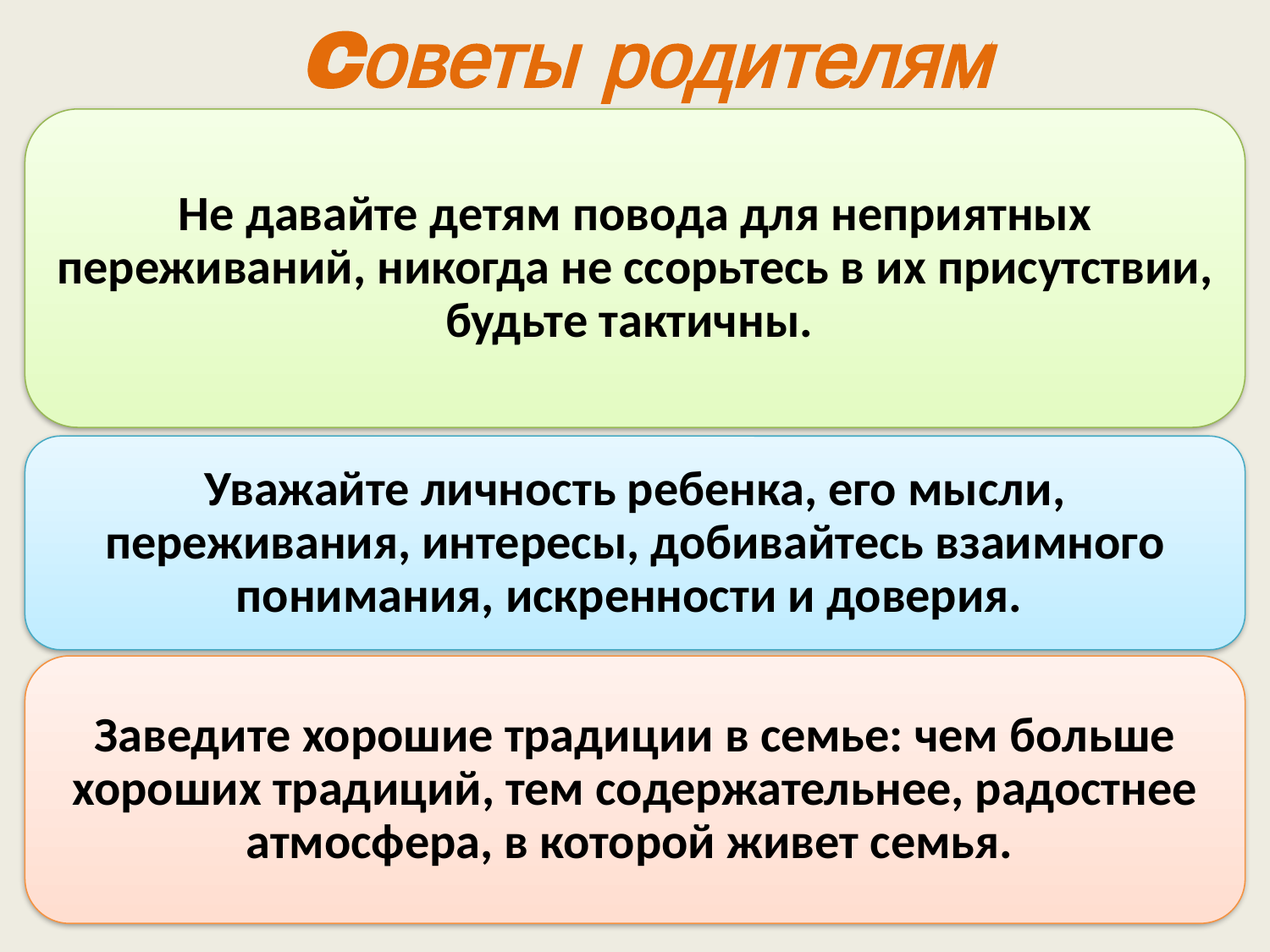

# Cоветы родителям
Не давайте детям повода для неприятных переживаний, никогда не ссорьтесь в их присутствии, будьте тактичны.
Уважайте личность ребенка, его мысли, переживания, интересы, добивайтесь взаимного понимания, искренности и доверия.
Заведите хорошие традиции в семье: чем больше хороших традиций, тем содержательнее, радостнее атмосфера, в которой живет семья.